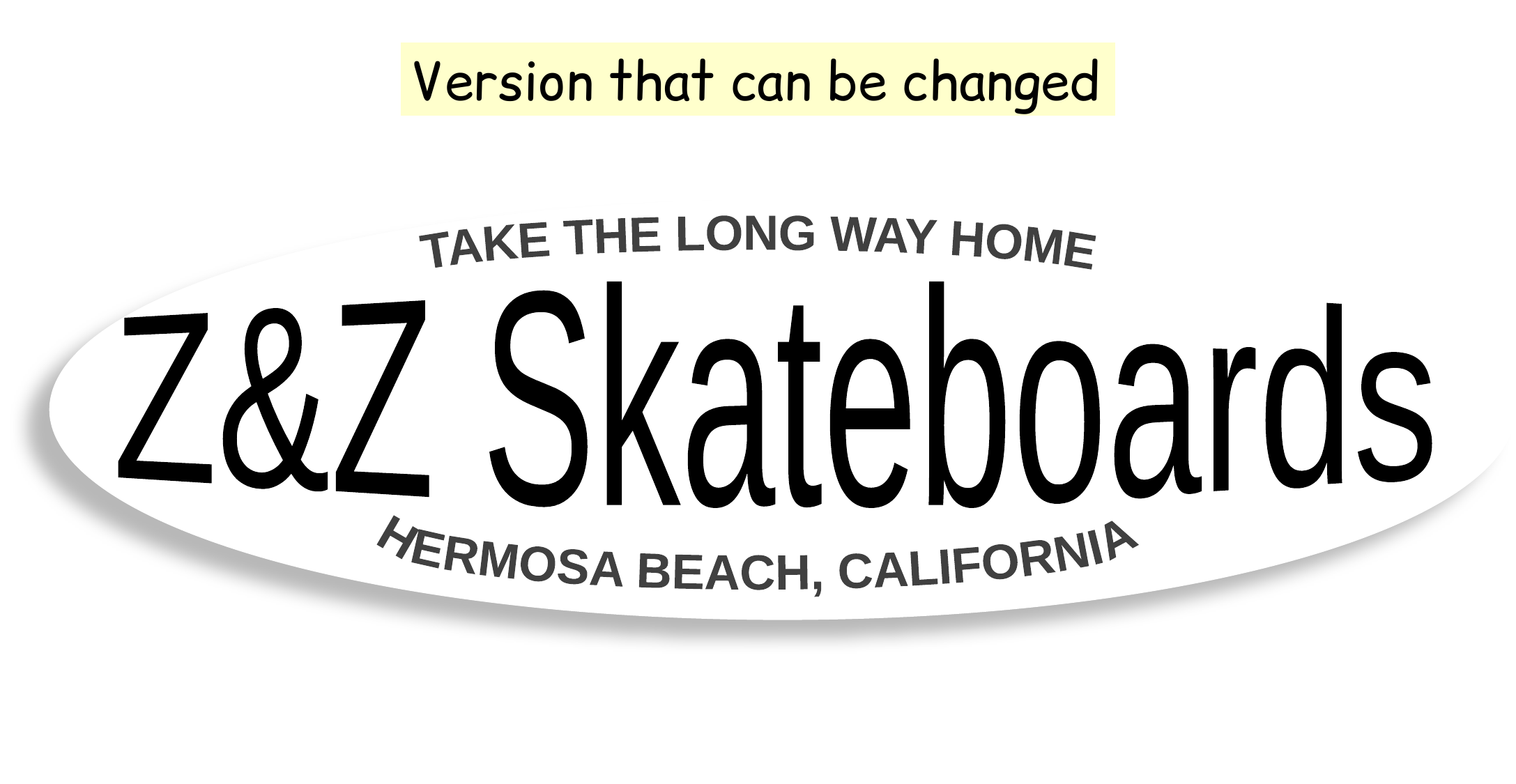

Version that can be changed

TAKE THE LONG WAY HOME
Z&Z Skateboards
HERMOSA BEACH, CALIFORNIA